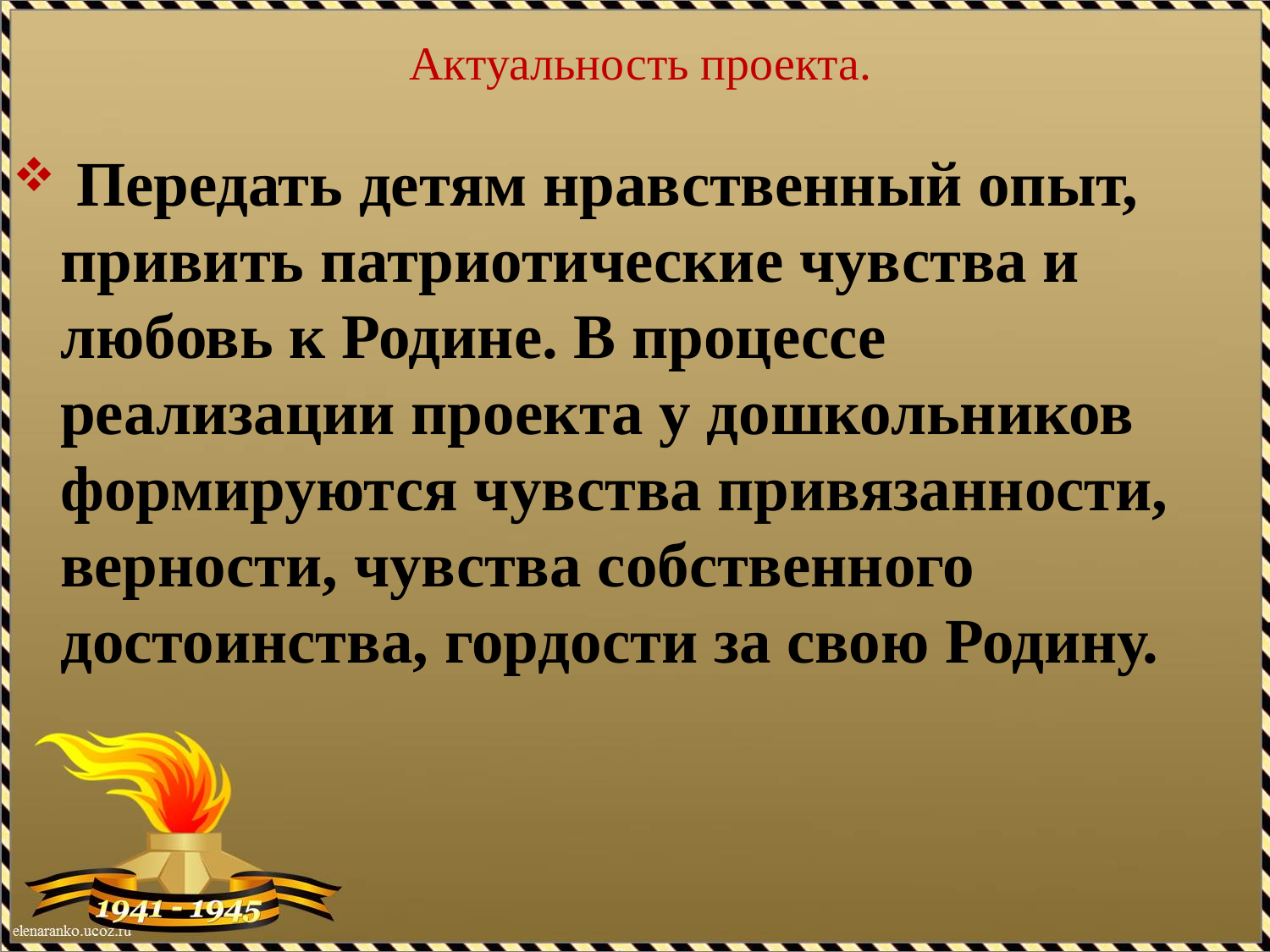

# Актуальность проекта.
 Передать детям нравственный опыт, привить патриотические чувства и любовь к Родине. В процессе реализации проекта у дошкольников формируются чувства привязанности, верности, чувства собственного достоинства, гордости за свою Родину.